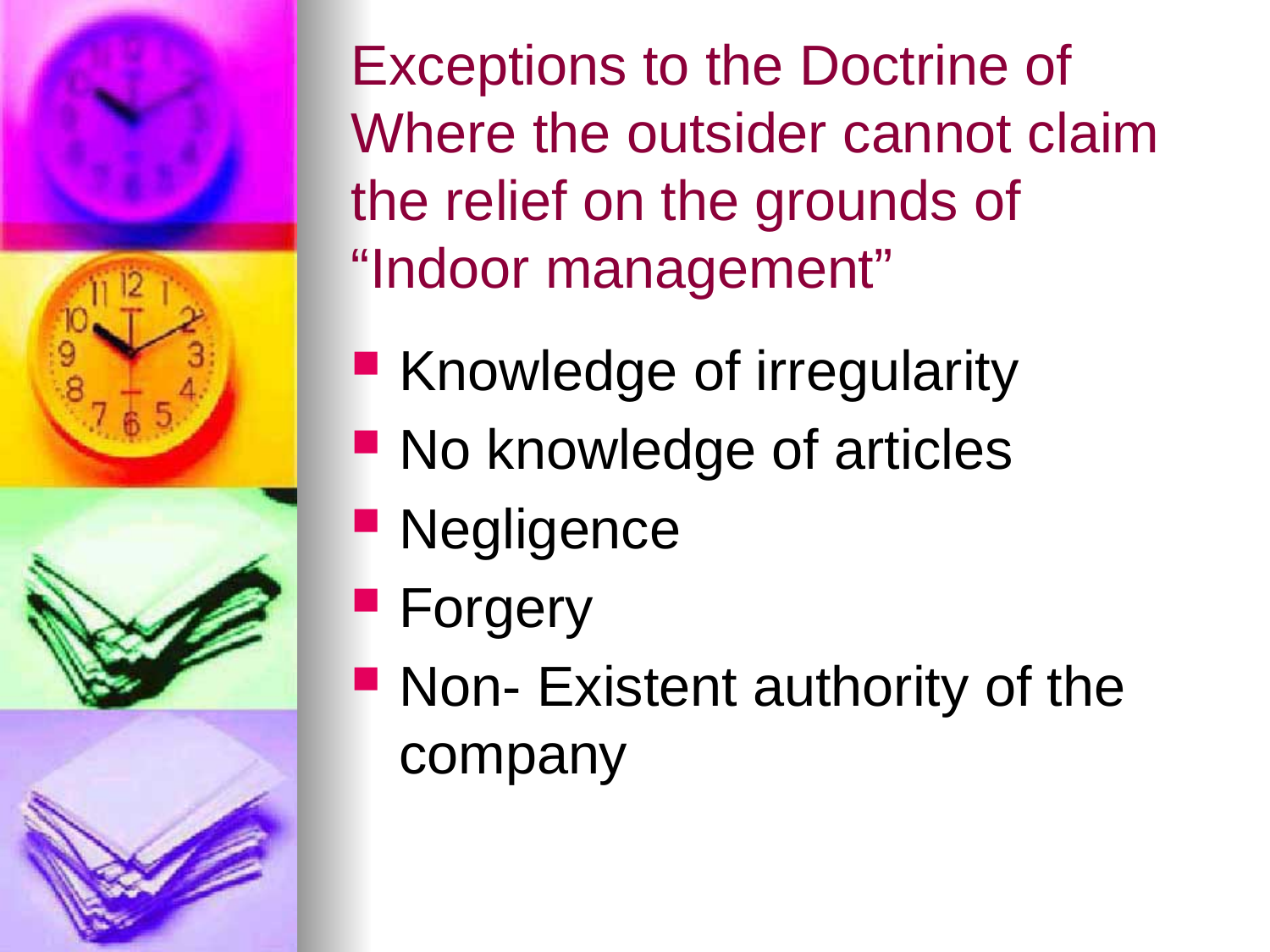

# Exceptions to the Doctrine of Where the outsider cannot claim the relief on the grounds of “Indoor management”
Knowledge of irregularity
No knowledge of articles
Negligence
Forgery
Non- Existent authority of the company